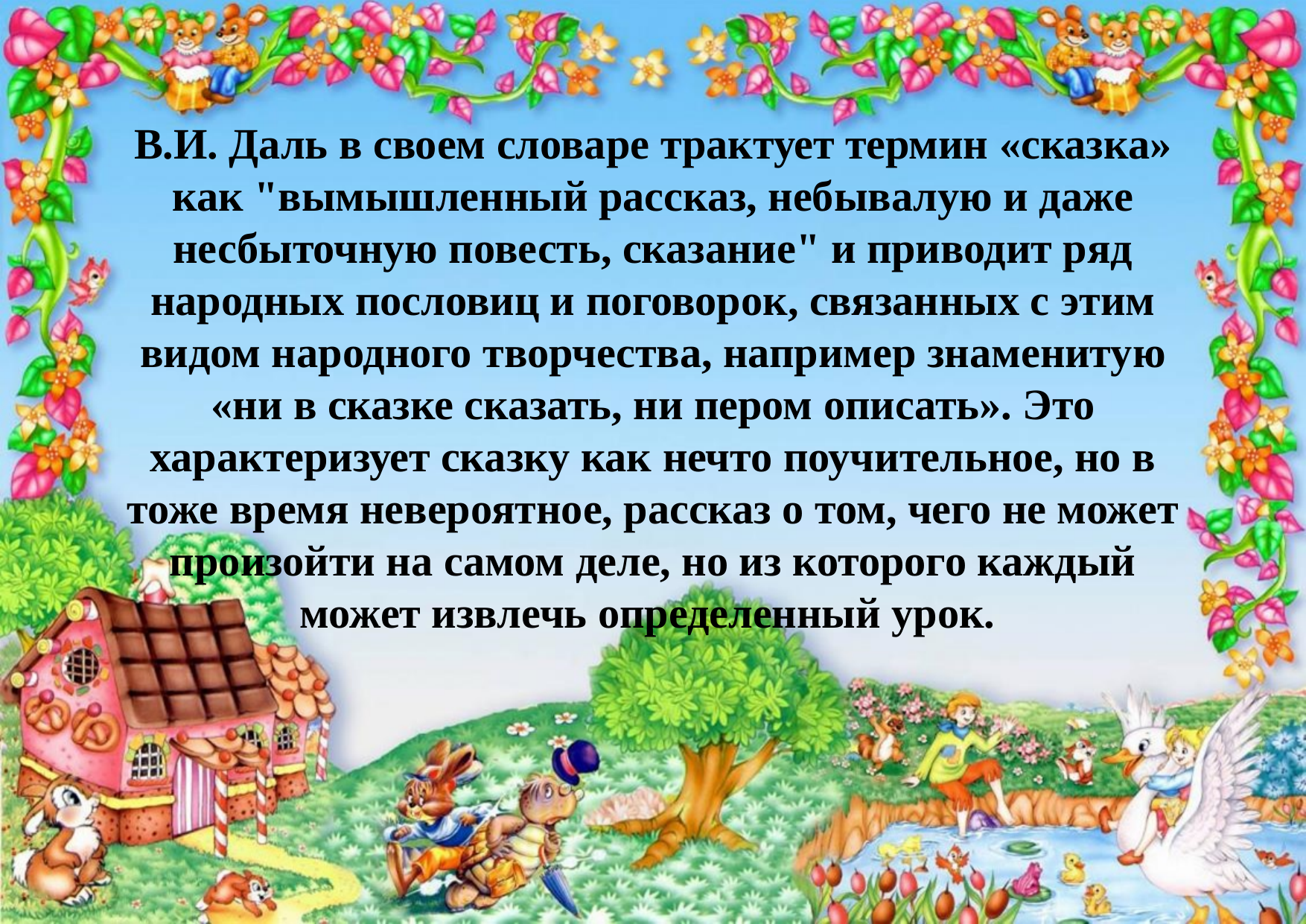

В.И. Даль в своем словаре трактует термин «сказка» как "вымышленный рассказ, небывалую и даже несбыточную повесть, сказание" и приводит ряд народных пословиц и поговорок, связанных с этим видом народного творчества, например знаменитую «ни в сказке сказать, ни пером описать». Это характеризует сказку как нечто поучительное, но в тоже время невероятное, рассказ о том, чего не может произойти на самом деле, но из которого каждый может извлечь определенный урок.